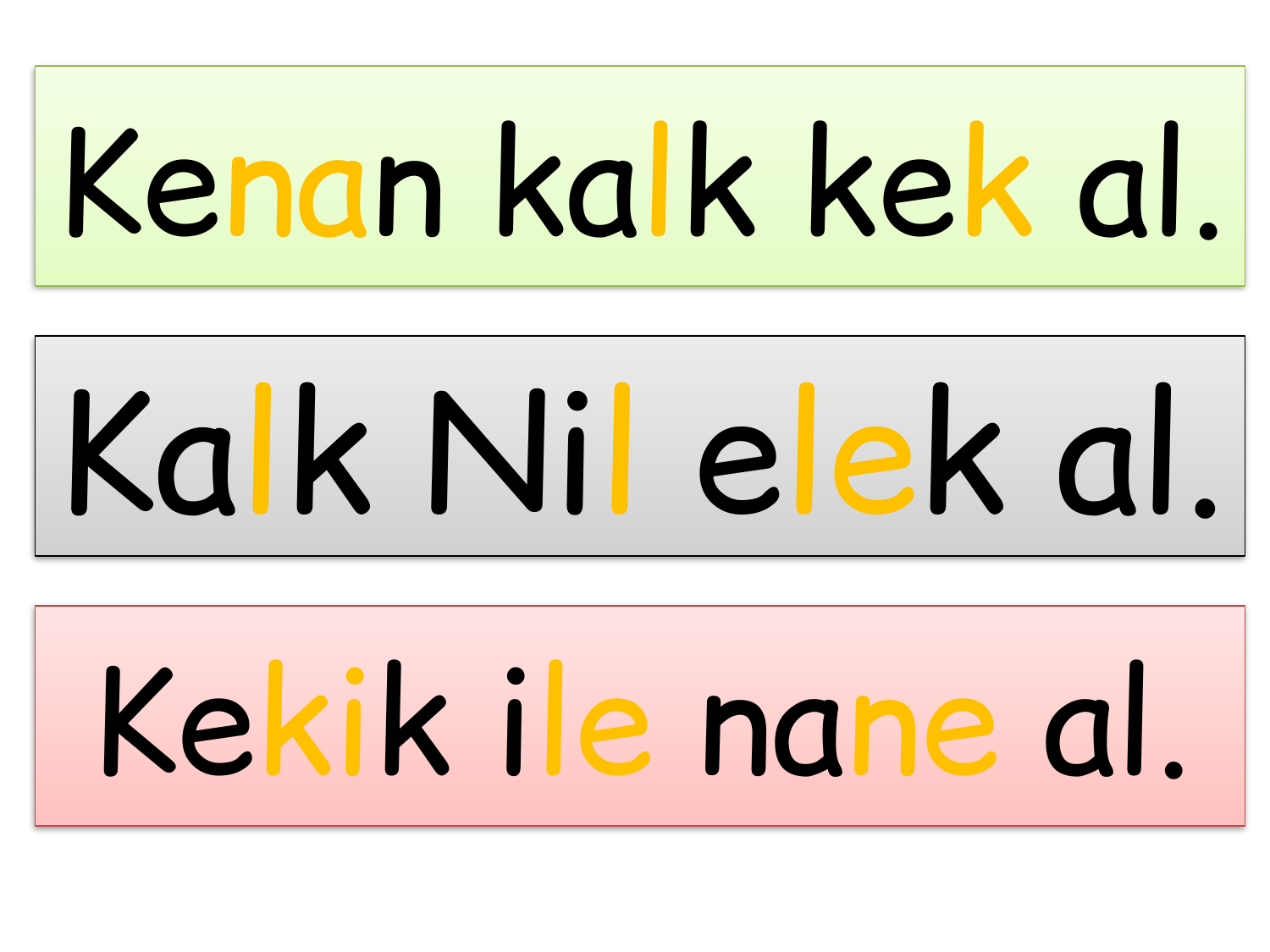

Kenan kalk kek al.
Kalk Nil elek al.
Kekik ile nane al.